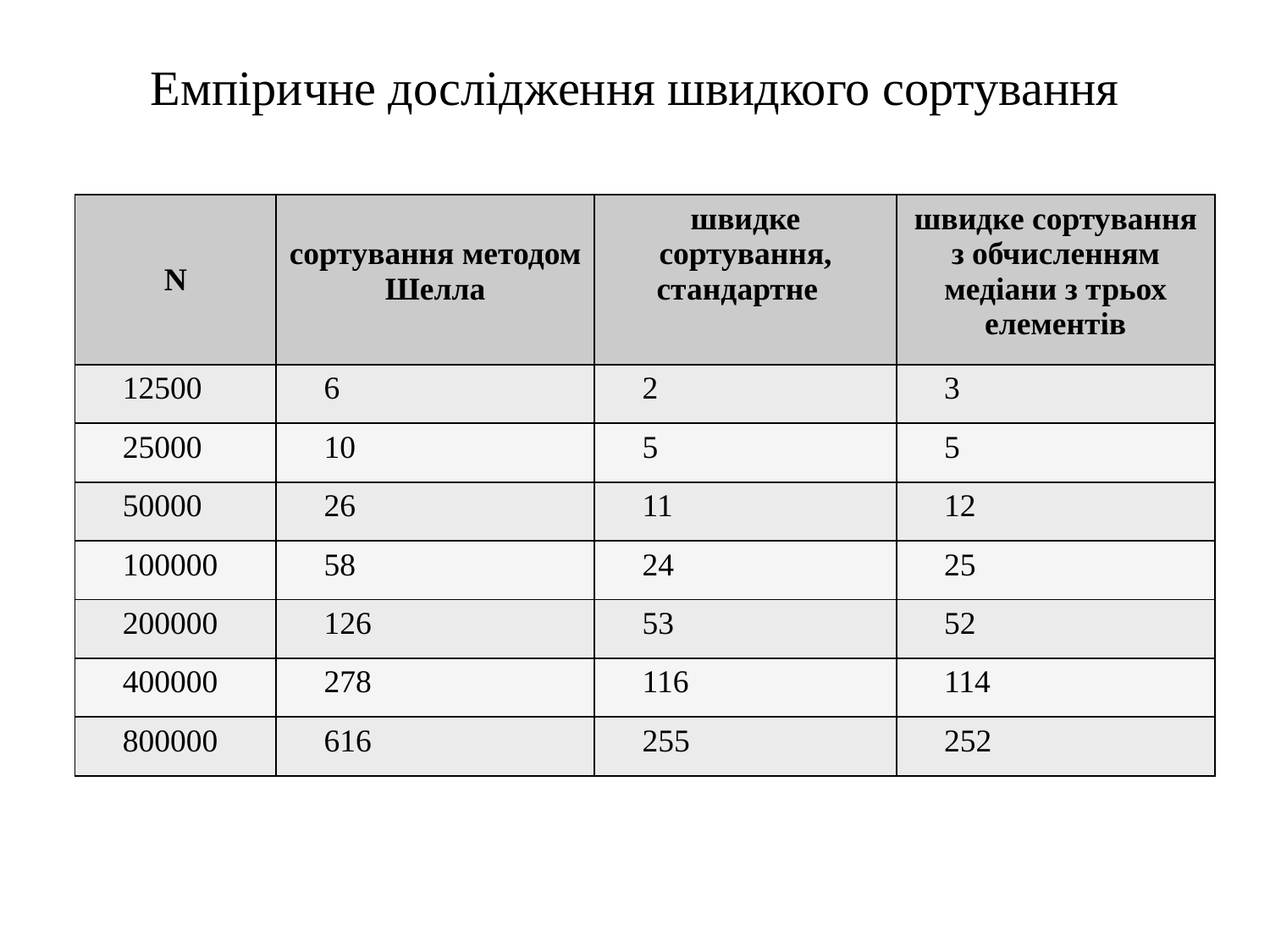

Емпіричне дослідження швидкого сортування
| N | сортування методом Шелла | швидке сортування, стандартне | швидке сортування з обчисленням медіани з трьох елементів |
| --- | --- | --- | --- |
| 12500 | 6 | 2 | 3 |
| 25000 | 10 | 5 | 5 |
| 50000 | 26 | 11 | 12 |
| 100000 | 58 | 24 | 25 |
| 200000 | 126 | 53 | 52 |
| 400000 | 278 | 116 | 114 |
| 800000 | 616 | 255 | 252 |